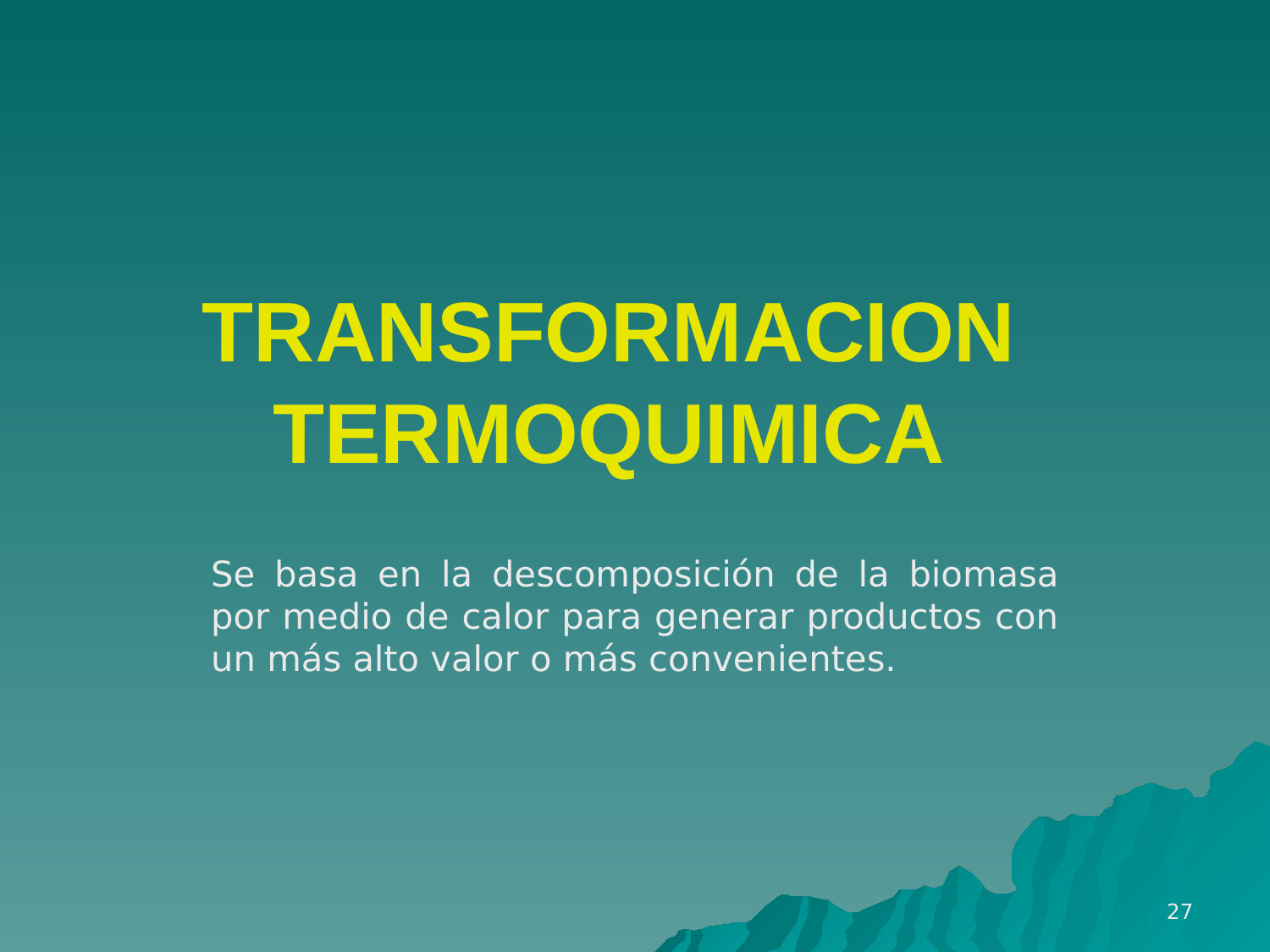

# TRANSFORMACION TERMOQUIMICA
Se basa en la descomposición de la biomasa por medio de calor para generar productos con un más alto valor o más convenientes.
27